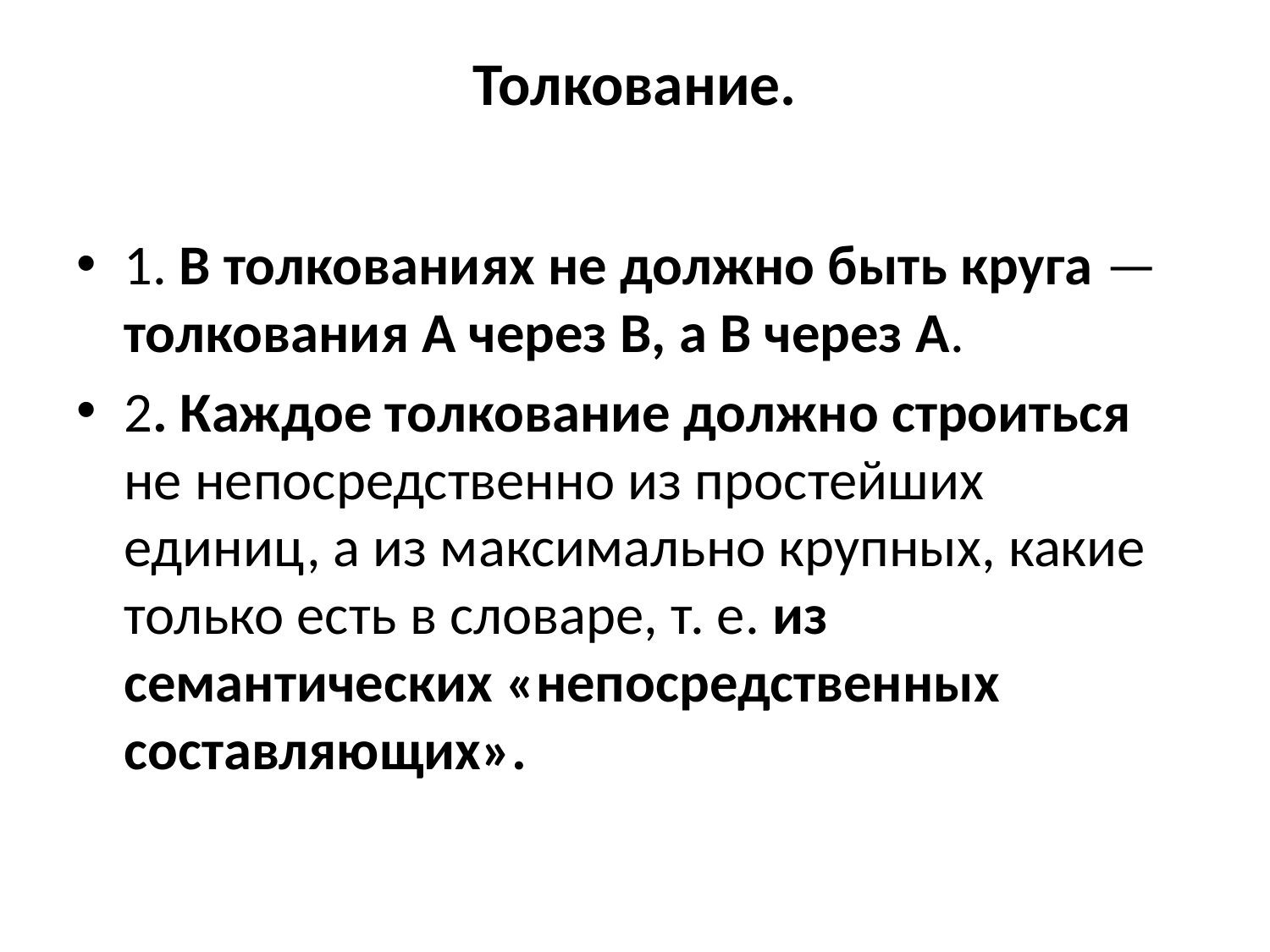

# Толкование.
1. В толкованиях не должно быть круга — толкования А через В, а В через А.
2. Каждое толкование должно строиться не непосредственно из простейших единиц, а из максимально крупных, какие только есть в словаре, т. е. из семантических «непосредственных составляющих».